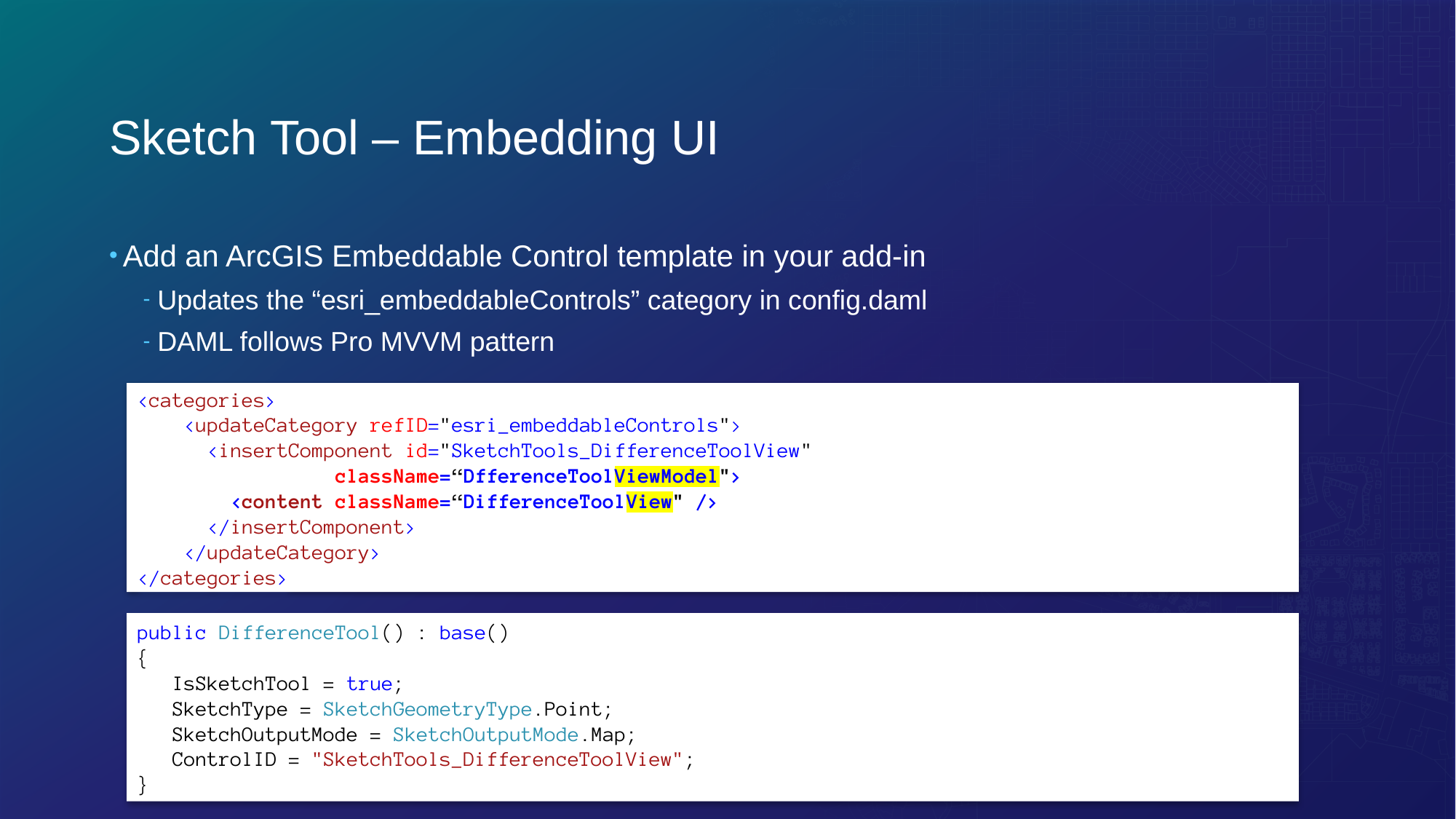

# Sketch Tool – Embedding UI
Add an ArcGIS Embeddable Control template in your add-in
Updates the “esri_embeddableControls” category in config.daml
DAML follows Pro MVVM pattern

Set the ControlID property to the id
<categories>
    <updateCategory refID="esri_embeddableControls">
      <insertComponent id="SketchTools_DifferenceToolView"
                 className=“DfferenceToolViewModel">
        <content className=“DifferenceToolView" />
      </insertComponent>
    </updateCategory>
</categories>
public DifferenceTool() : base()
{
   IsSketchTool = true;
   SketchType = SketchGeometryType.Point;
   SketchOutputMode = SketchOutputMode.Map;
   ControlID = "SketchTools_DifferenceToolView";
}